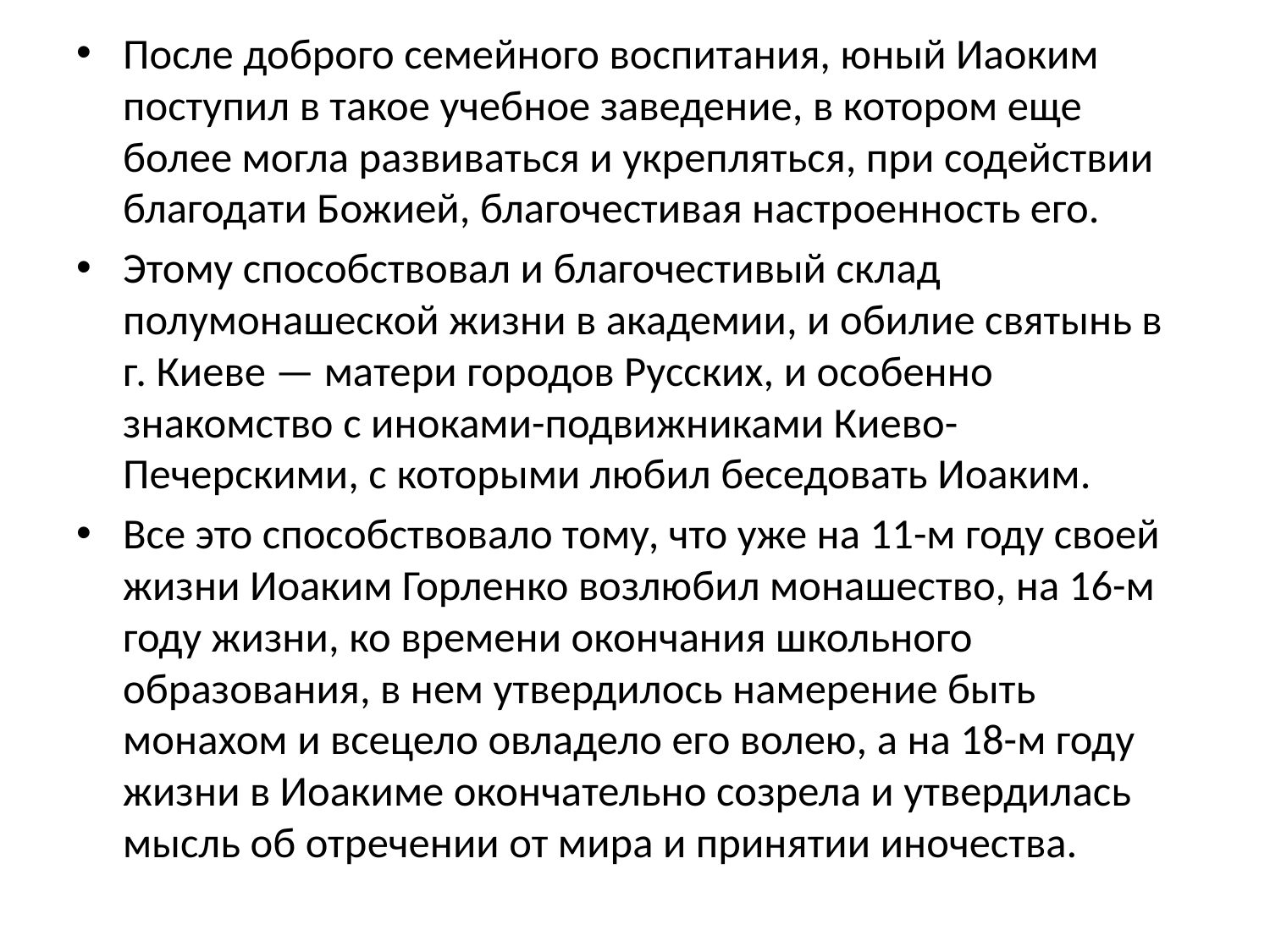

После доброго семейного воспитания, юный Иаоким поступил в такое учебное заведение, в котором еще более могла развиваться и укрепляться, при содействии благодати Божией, благочестивая настроенность его.
Этому способствовал и благочестивый склад полумонашеской жизни в академии, и обилие святынь в г. Киеве — матери городов Русских, и особенно знакомство с иноками-подвижниками Киево-Печерскими, с которыми любил беседовать Иоаким.
Все это способствовало тому, что уже на 11-м году своей жизни Иоаким Горленко возлюбил монашество, на 16-м году жизни, ко времени окончания школьного образования, в нем утвердилось намерение быть монахом и всецело овладело его волею, а на 18-м году жизни в Иоакиме окончательно созрела и утвердилась мысль об отречении от мира и принятии иночества.